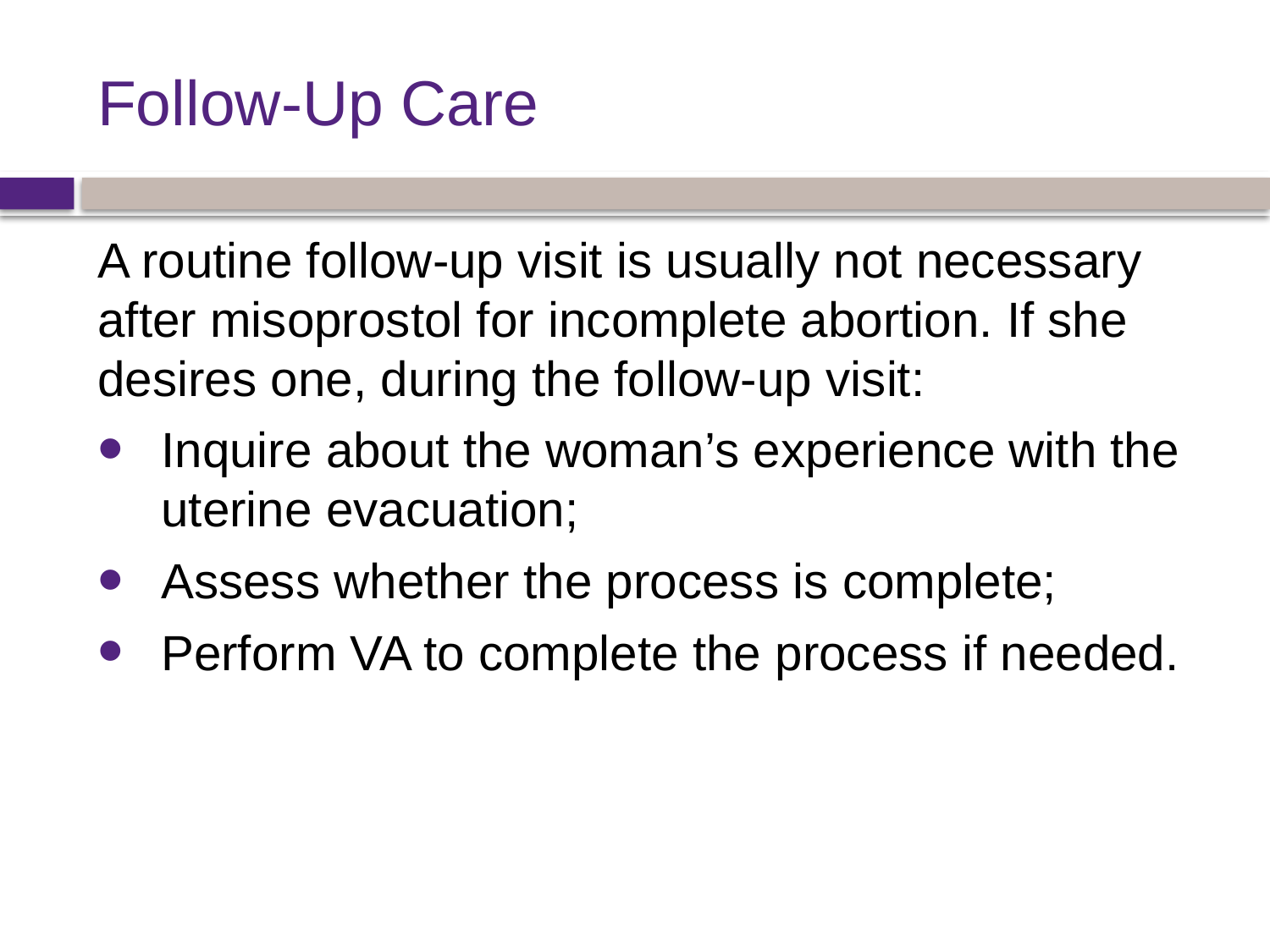

# Follow-Up Care
A routine follow-up visit is usually not necessary after misoprostol for incomplete abortion. If she desires one, during the follow-up visit:
Inquire about the woman’s experience with the uterine evacuation;
Assess whether the process is complete;
Perform VA to complete the process if needed.